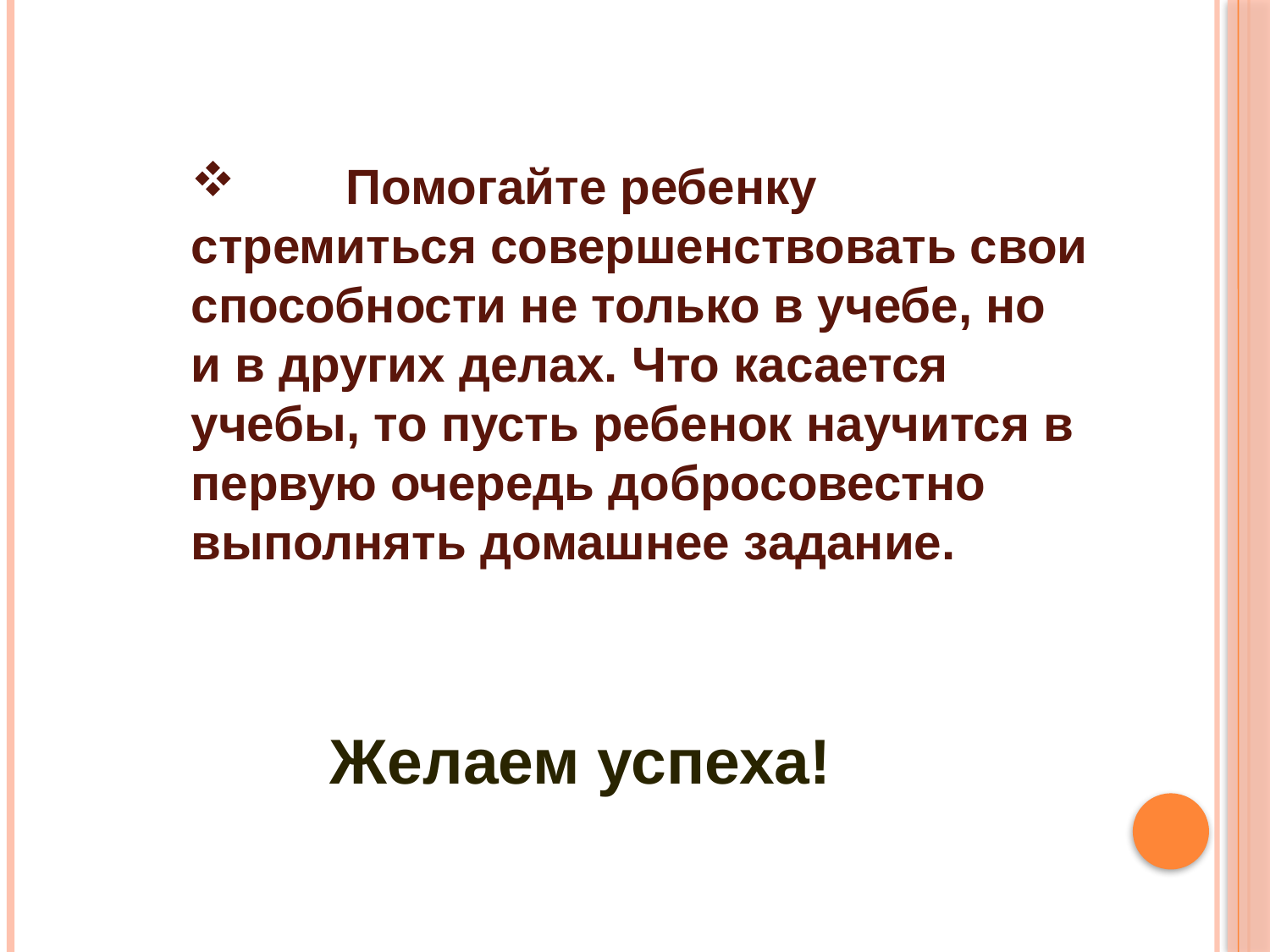

Помогайте ребенку стремиться совершенствовать свои способности не только в учебе, но и в других делах. Что касается учебы, то пусть ребенок научится в первую очередь добросовестно выполнять домашнее задание.
Желаем успеха!